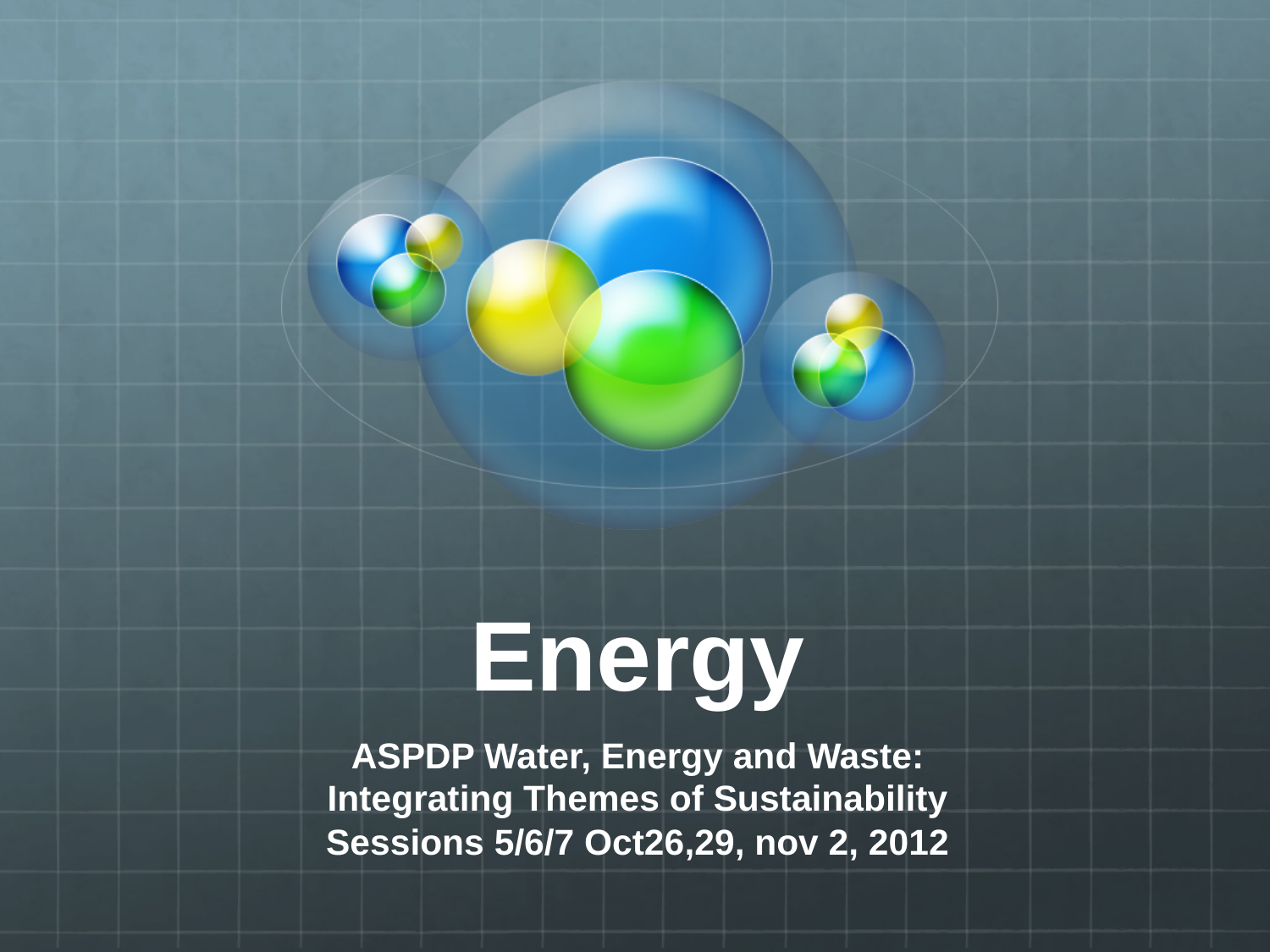

# Energy
ASPDP Water, Energy and Waste:
Integrating Themes of Sustainability
Sessions 5/6/7 Oct26,29, nov 2, 2012